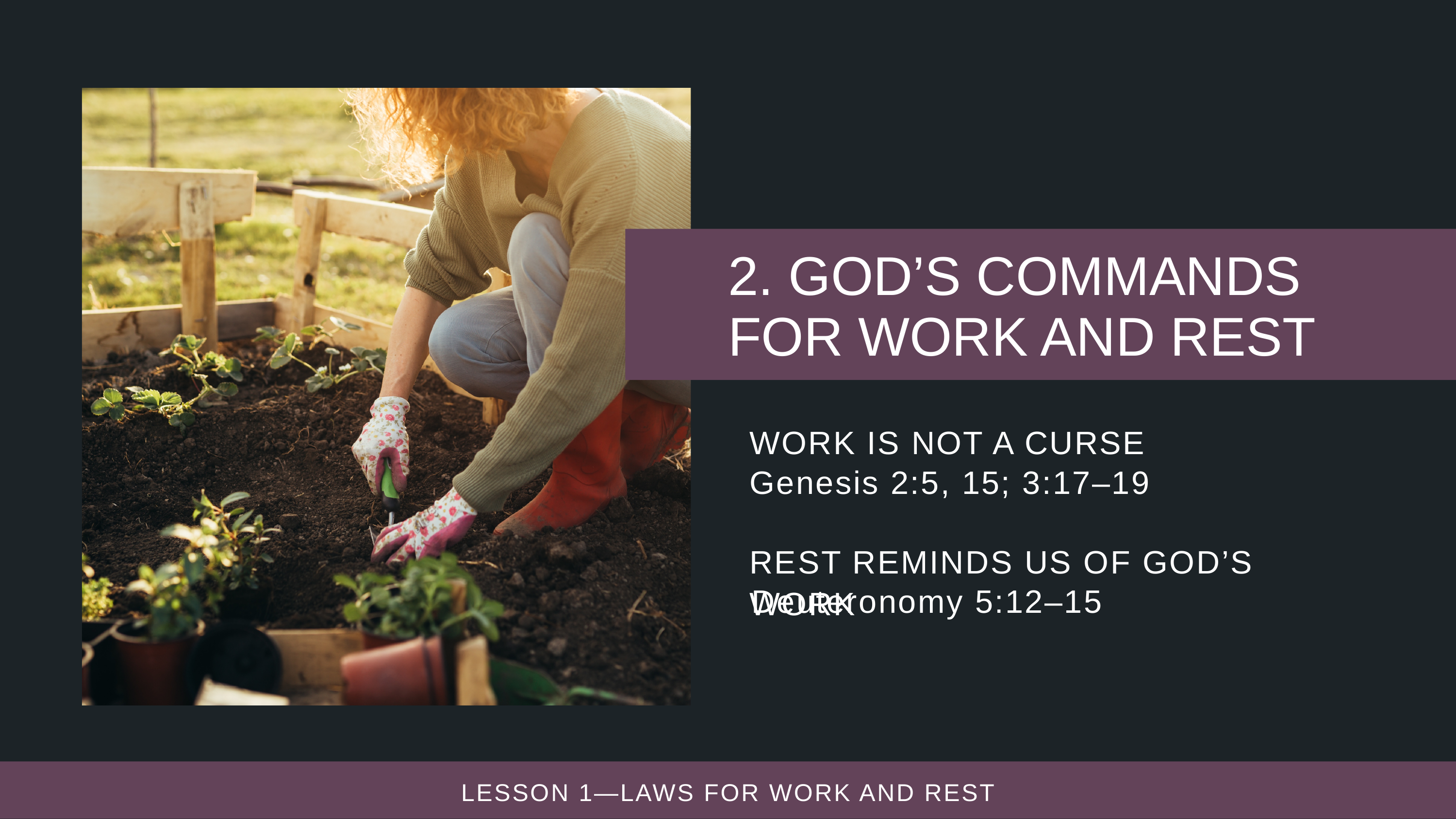

WORK IS NOT A CURSE
Genesis 2:5, 15; 3:17–19
REST REMINDS US OF GOD’S WORK
Deuteronomy 5:12–15